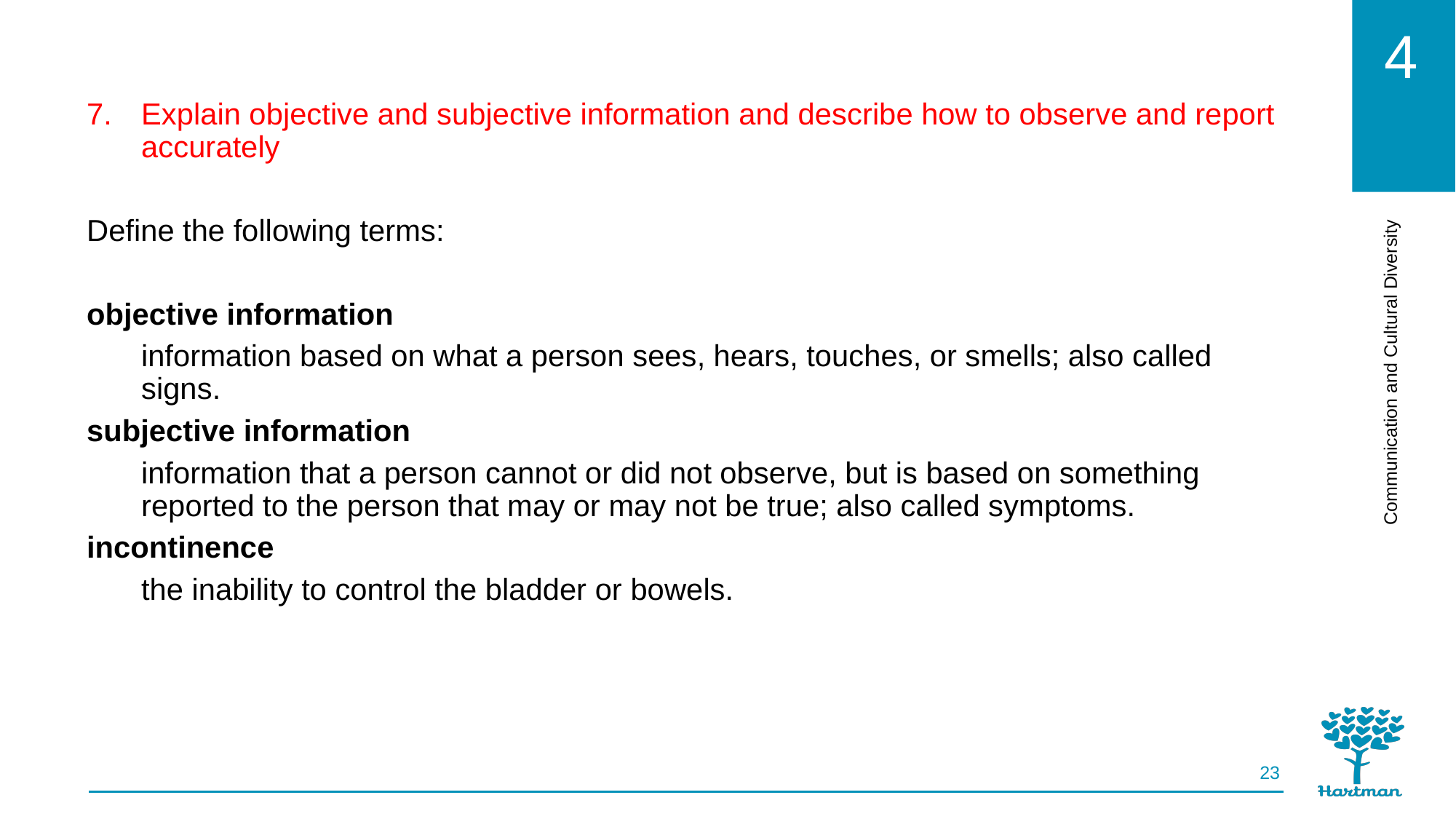

Explain objective and subjective information and describe how to observe and report accurately

Define the following terms:

objective information
information based on what a person sees, hears, touches, or smells; also called signs.
subjective information
information that a person cannot or did not observe, but is based on something reported to the person that may or may not be true; also called symptoms.
incontinence
the inability to control the bladder or bowels.

23